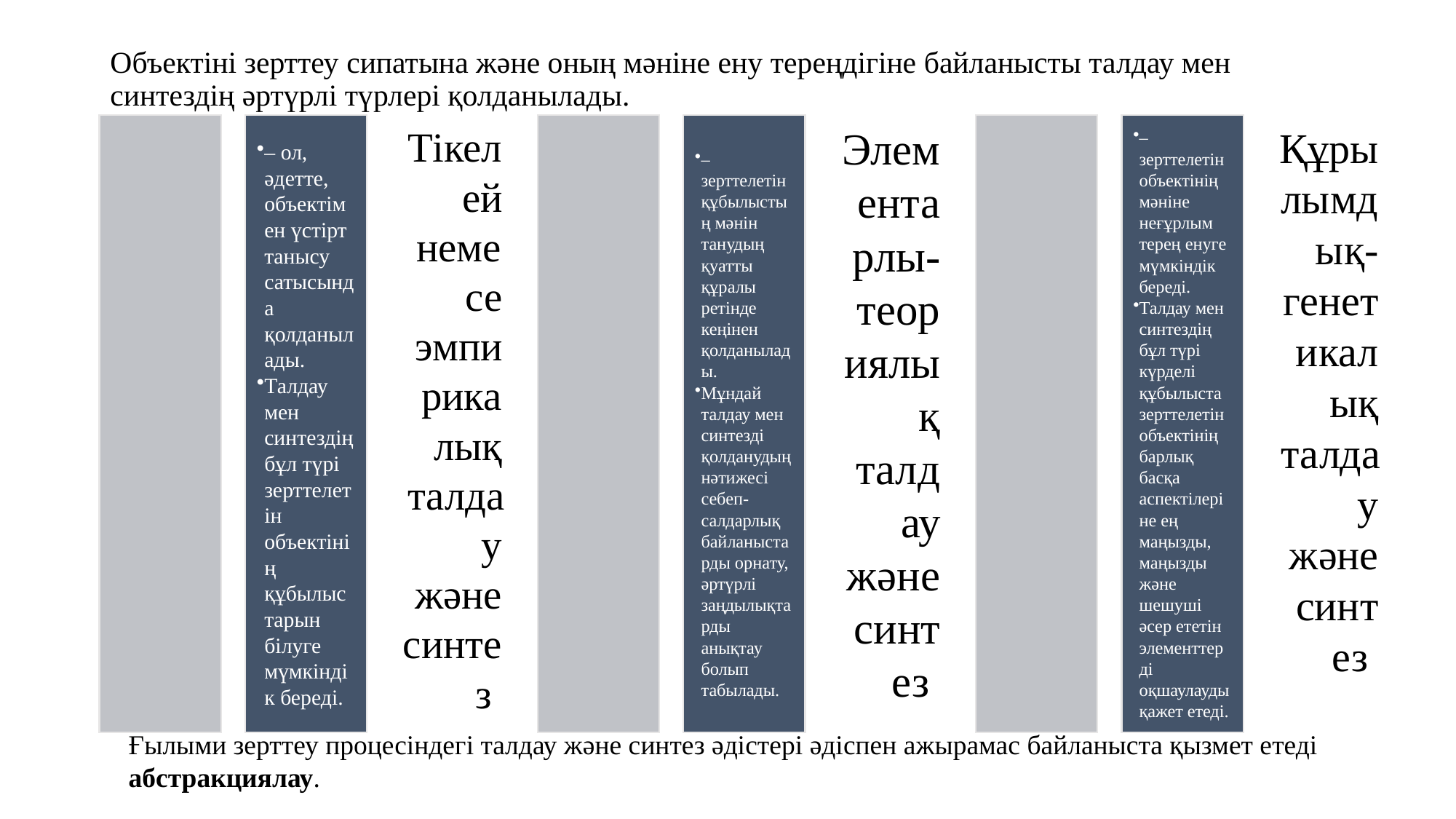

# Объектіні зерттеу сипатына және оның мәніне ену тереңдігіне байланысты талдау мен синтездің әртүрлі түрлері қолданылады.
Тікелей немесе эмпирикалық талдау және синтез
– ол, әдетте, объектімен үстірт танысу сатысында қолданылады.
Талдау мен синтездің бұл түрі зерттелетін объектінің құбылыстарын білуге мүмкіндік береді.
Элементарлы-теориялық талдау және синтез
– зерттелетін құбылыстың мәнін танудың қуатты құралы ретінде кеңінен қолданылады.
Мұндай талдау мен синтезді қолданудың нәтижесі себеп-салдарлық байланыстарды орнату, әртүрлі заңдылықтарды анықтау болып табылады.
Құрылымдық-генетикалық талдау және синтез
– зерттелетін объектінің мәніне неғұрлым терең енуге мүмкіндік береді.
Талдау мен синтездің бұл түрі күрделі құбылыста зерттелетін объектінің барлық басқа аспектілеріне ең маңызды, маңызды және шешуші әсер ететін элементтерді оқшаулауды қажет етеді.
Ғылыми зерттеу процесіндегі талдау және синтез әдістері әдіспен ажырамас байланыста қызмет етеді абстракциялау.